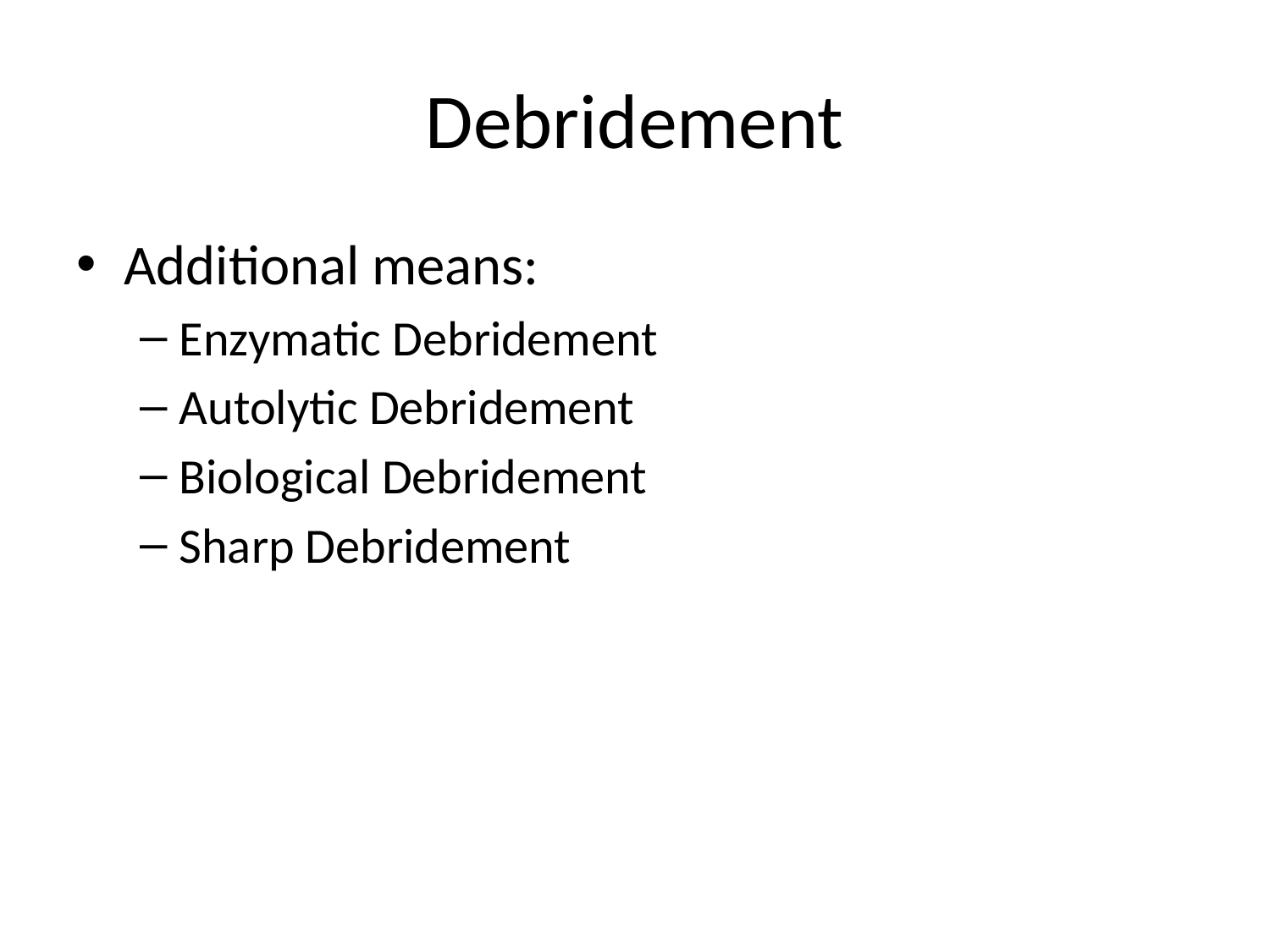

# Debridement
Additional means:
Enzymatic Debridement
Autolytic Debridement
Biological Debridement
Sharp Debridement